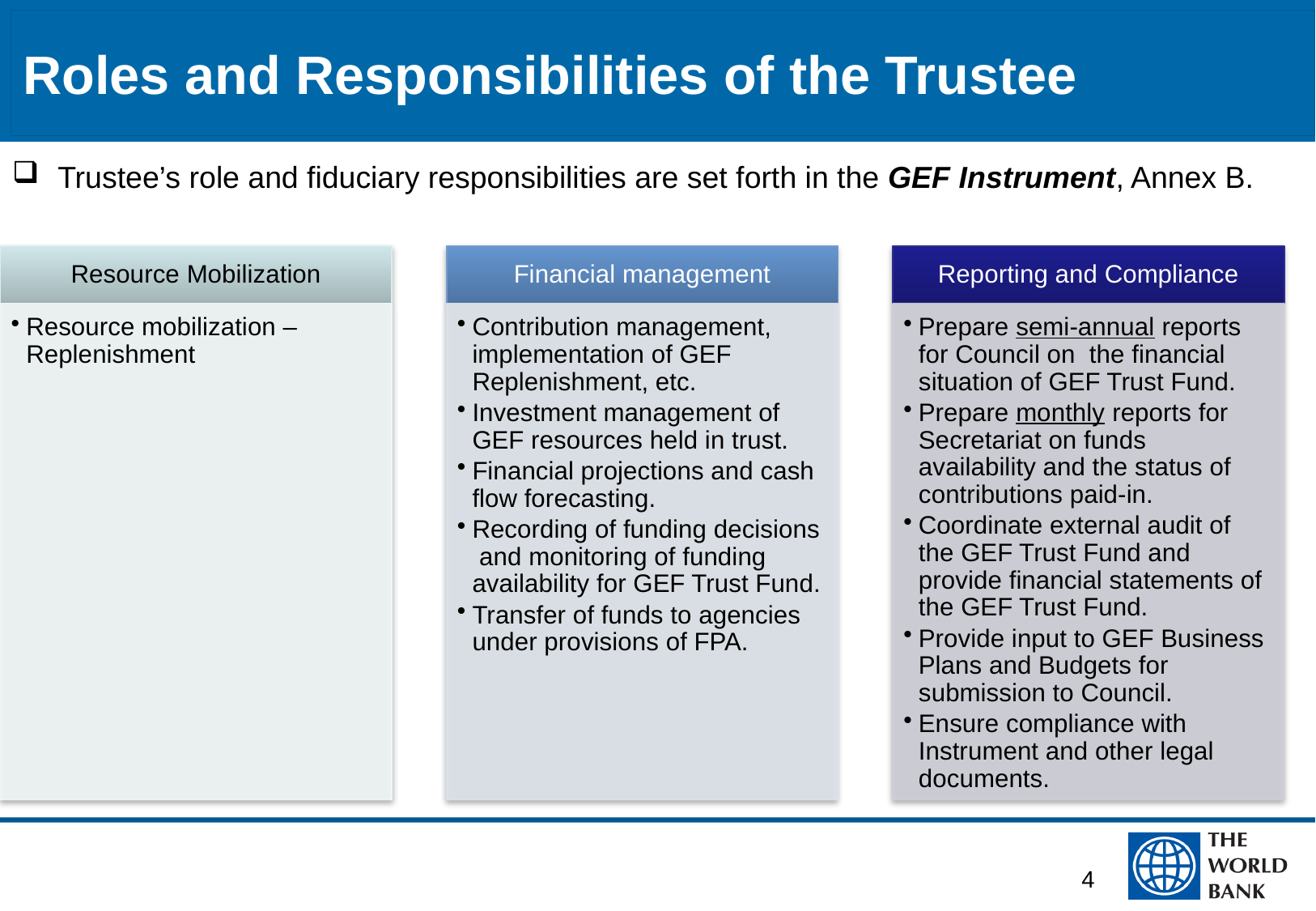

# Roles and Responsibilities of the Trustee
Trustee’s role and fiduciary responsibilities are set forth in the GEF Instrument, Annex B.

Resource Mobilization
Resource mobilization – Replenishment
Financial management
Contribution management, implementation of GEF Replenishment, etc.
Investment management of GEF resources held in trust.
Financial projections and cash flow forecasting.
Recording of funding decisions  and monitoring of funding availability for GEF Trust Fund.
Transfer of funds to agencies under provisions of FPA.
Reporting and Compliance
Prepare semi-annual reports for Council on  the financial situation of GEF Trust Fund.
Prepare monthly reports for Secretariat on funds availability and the status of contributions paid-in.
Coordinate external audit of the GEF Trust Fund and provide financial statements of the GEF Trust Fund.
Provide input to GEF Business Plans and Budgets for submission to Council.
Ensure compliance with Instrument and other legal documents.
4